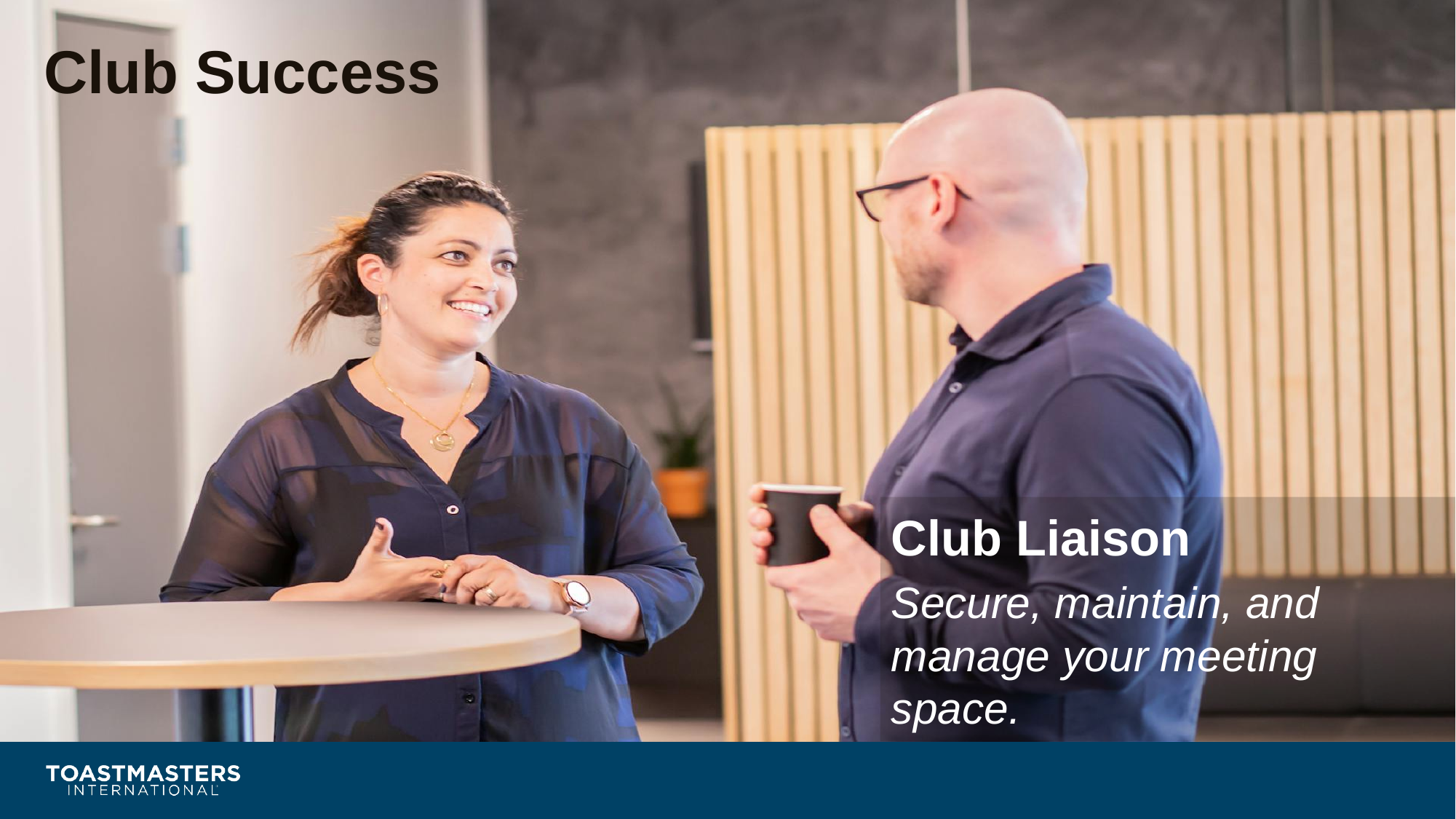

# Club Success
Club Liaison
Secure, maintain, and manage your meeting space.